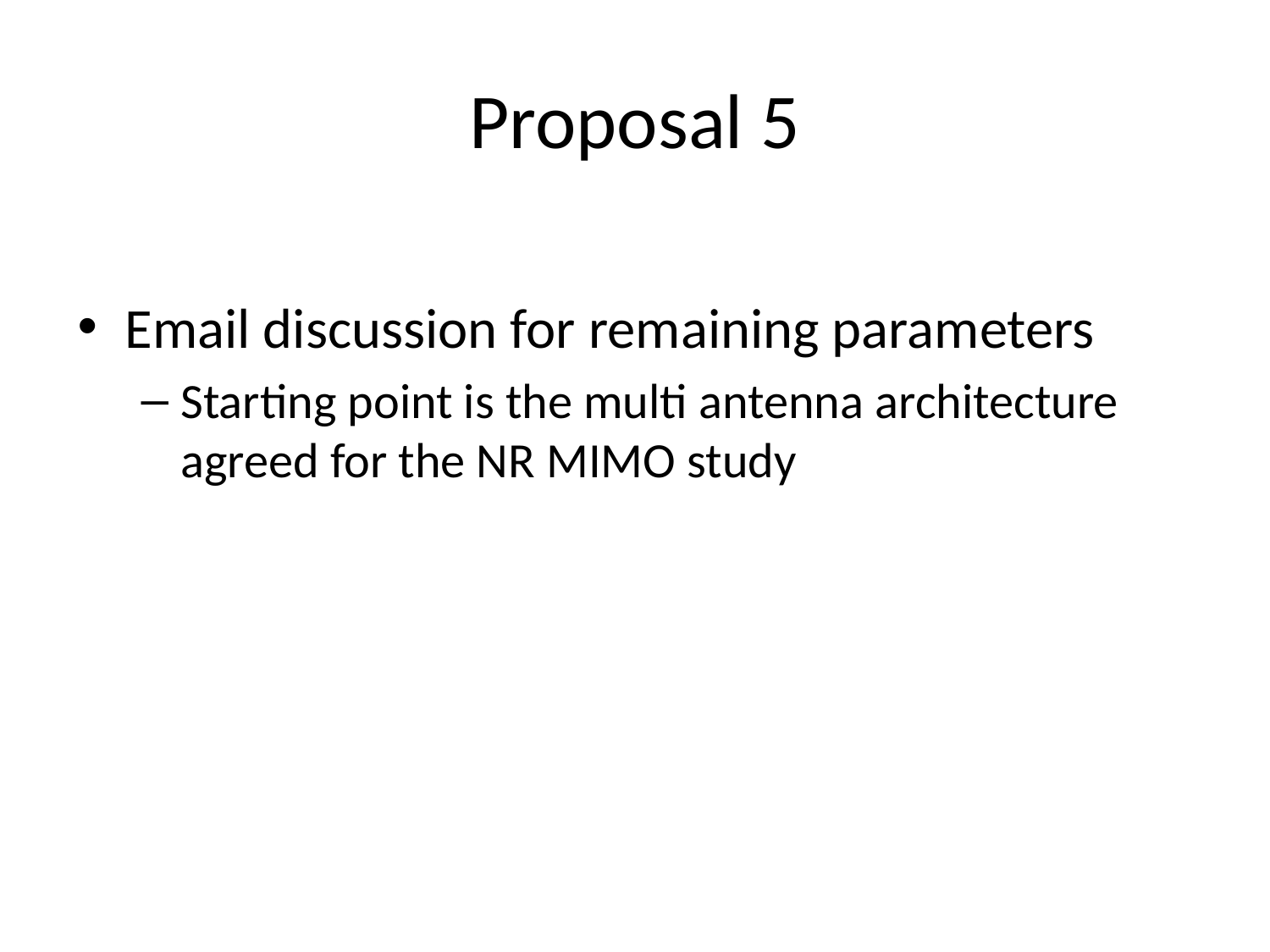

# Proposal 5

Email discussion for remaining parameters
Starting point is the multi antenna architecture agreed for the NR MIMO study